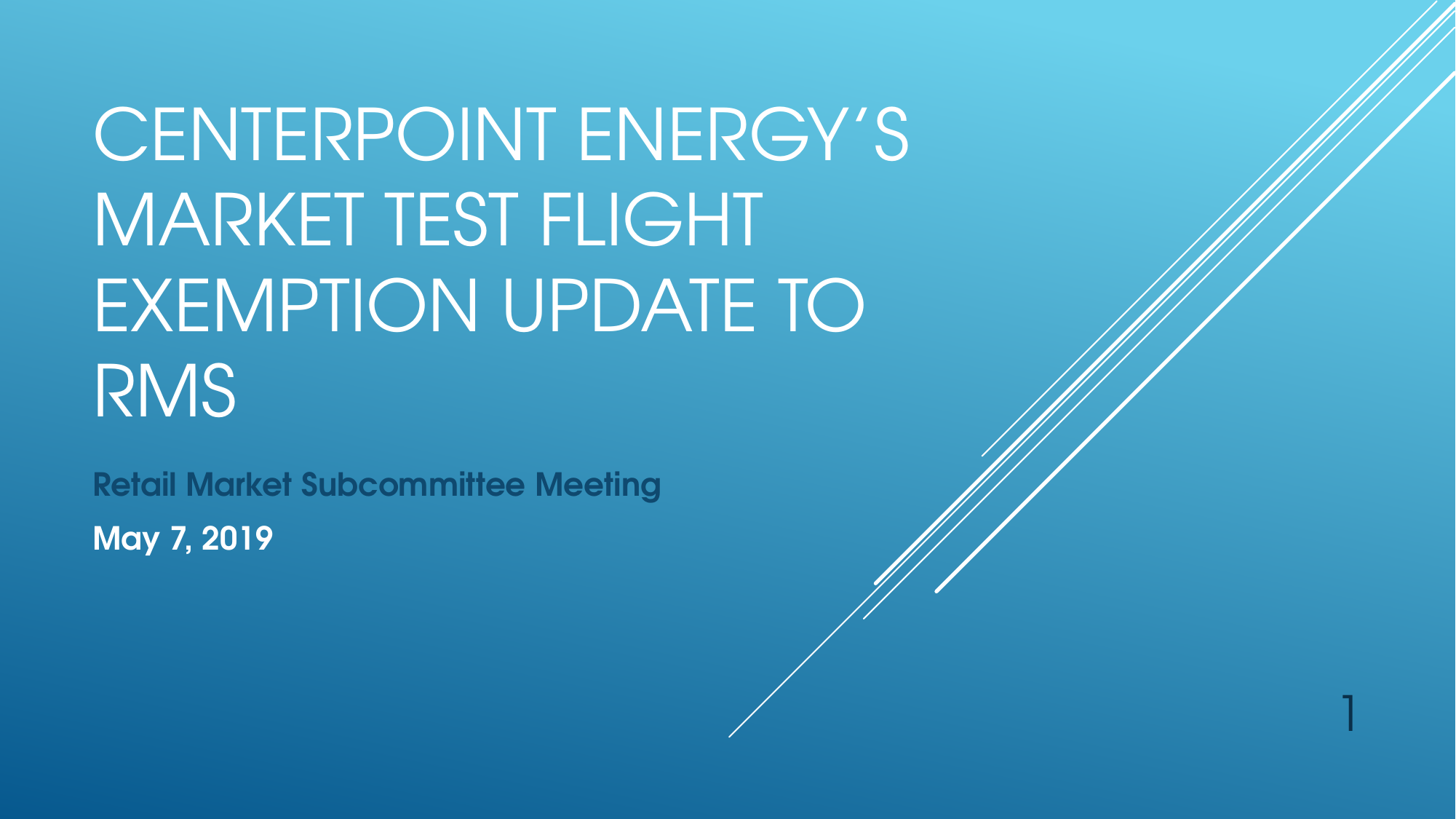

# CenterPoint Energy’s Market Test Flight Exemption Update to RMS
Retail Market Subcommittee Meeting
May 7, 2019
1